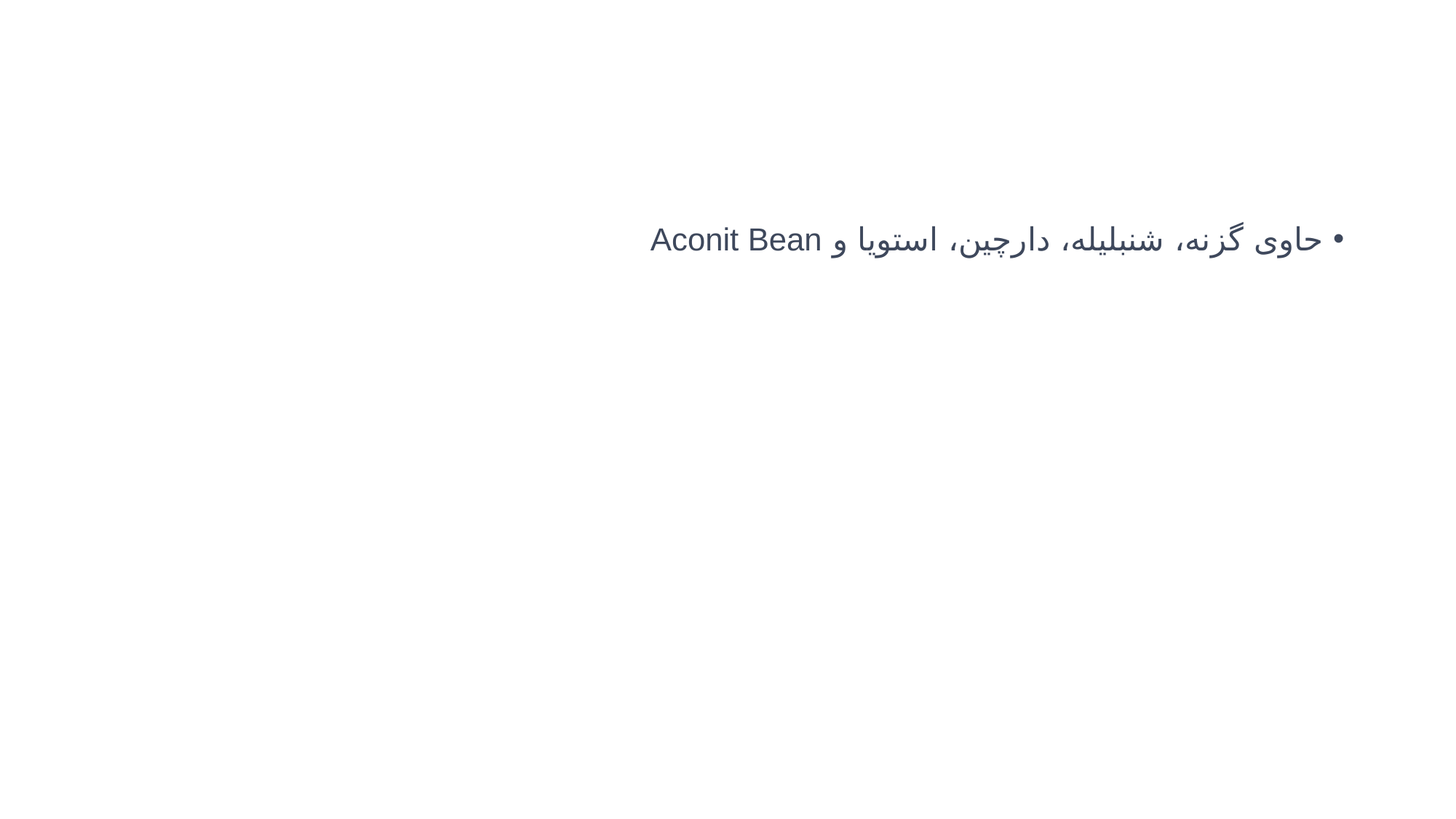

#
حاوی گزنه، شنبلیله، دارچین، استویا و Aconit Bean